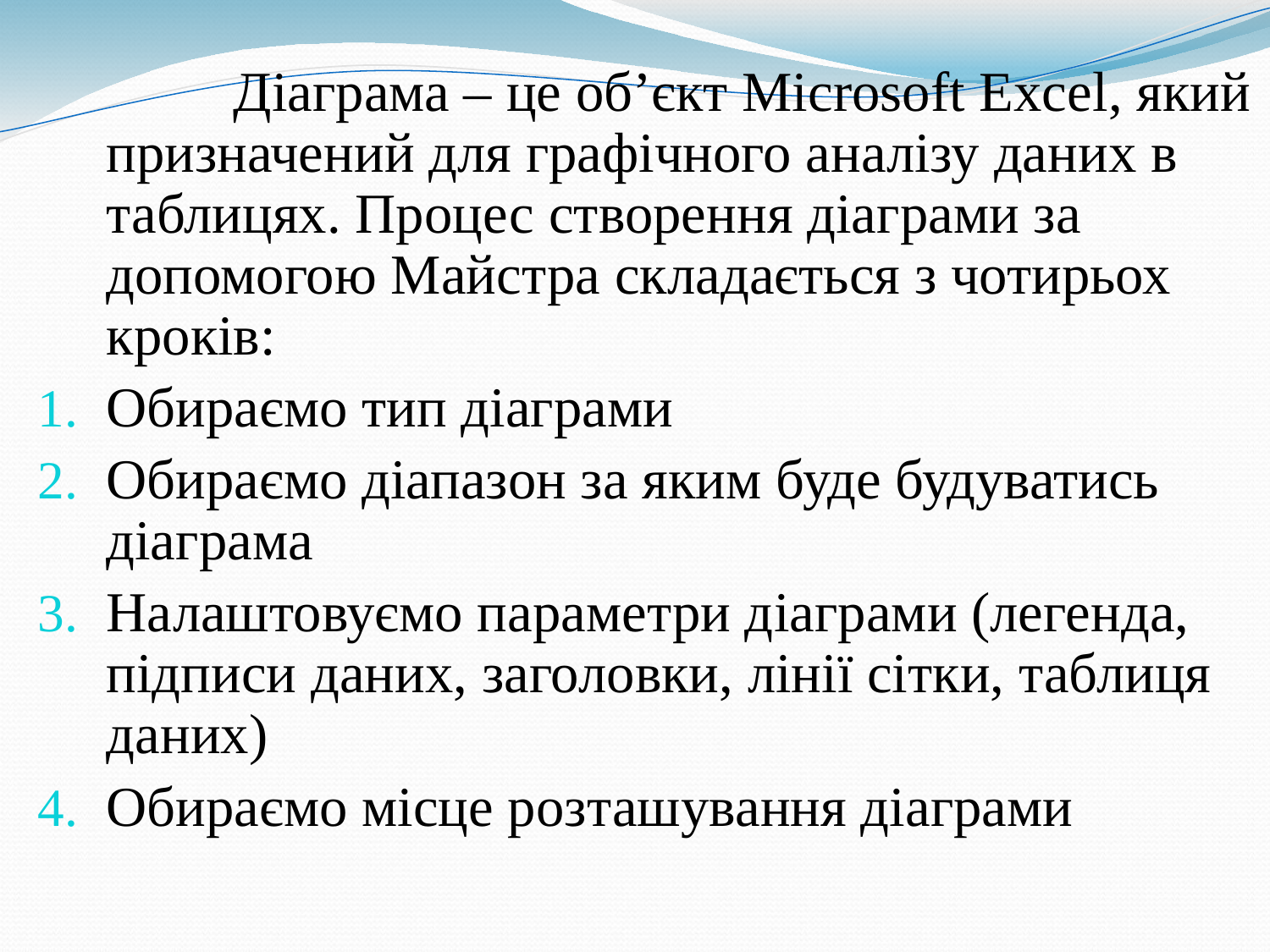

Діаграма – це об’єкт Microsoft Excel, який призначений для графічного аналізу даних в таблицях. Процес створення діаграми за допомогою Майстра складається з чотирьох кроків:
Обираємо тип діаграми
Обираємо діапазон за яким буде будуватись діаграма
Налаштовуємо параметри діаграми (легенда, підписи даних, заголовки, лінії сітки, таблиця даних)
Обираємо місце розташування діаграми